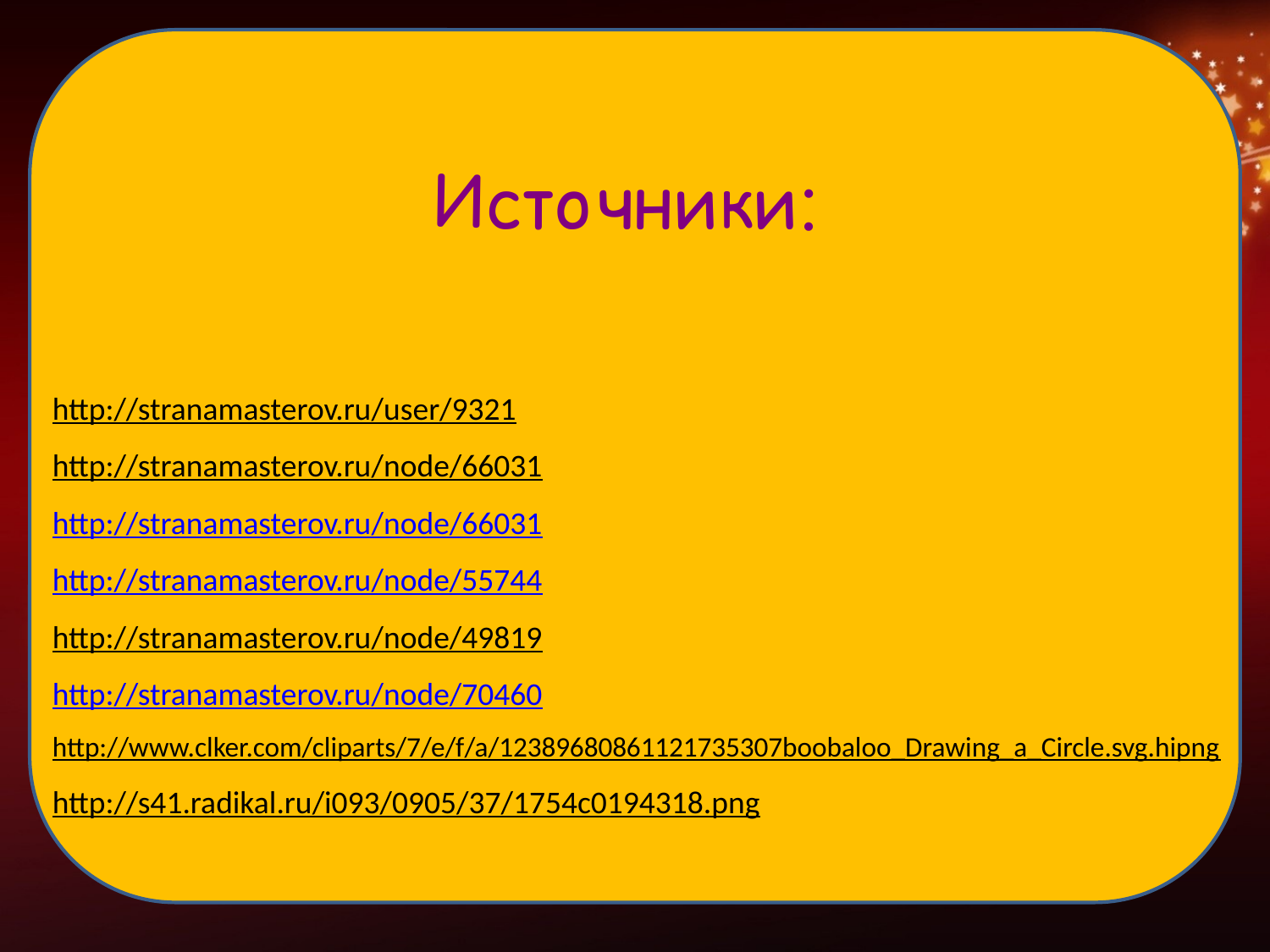

# Источники: http://stranamasterov.ru/user/9321 http://stranamasterov.ru/node/66031 http://stranamasterov.ru/node/66031 http://stranamasterov.ru/node/55744 http://stranamasterov.ru/node/49819 http://stranamasterov.ru/node/70460 http://www.clker.com/cliparts/7/e/f/a/12389680861121735307boobaloo_Drawing_a_Circle.svg.hipng http://s41.radikal.ru/i093/0905/37/1754c0194318.png